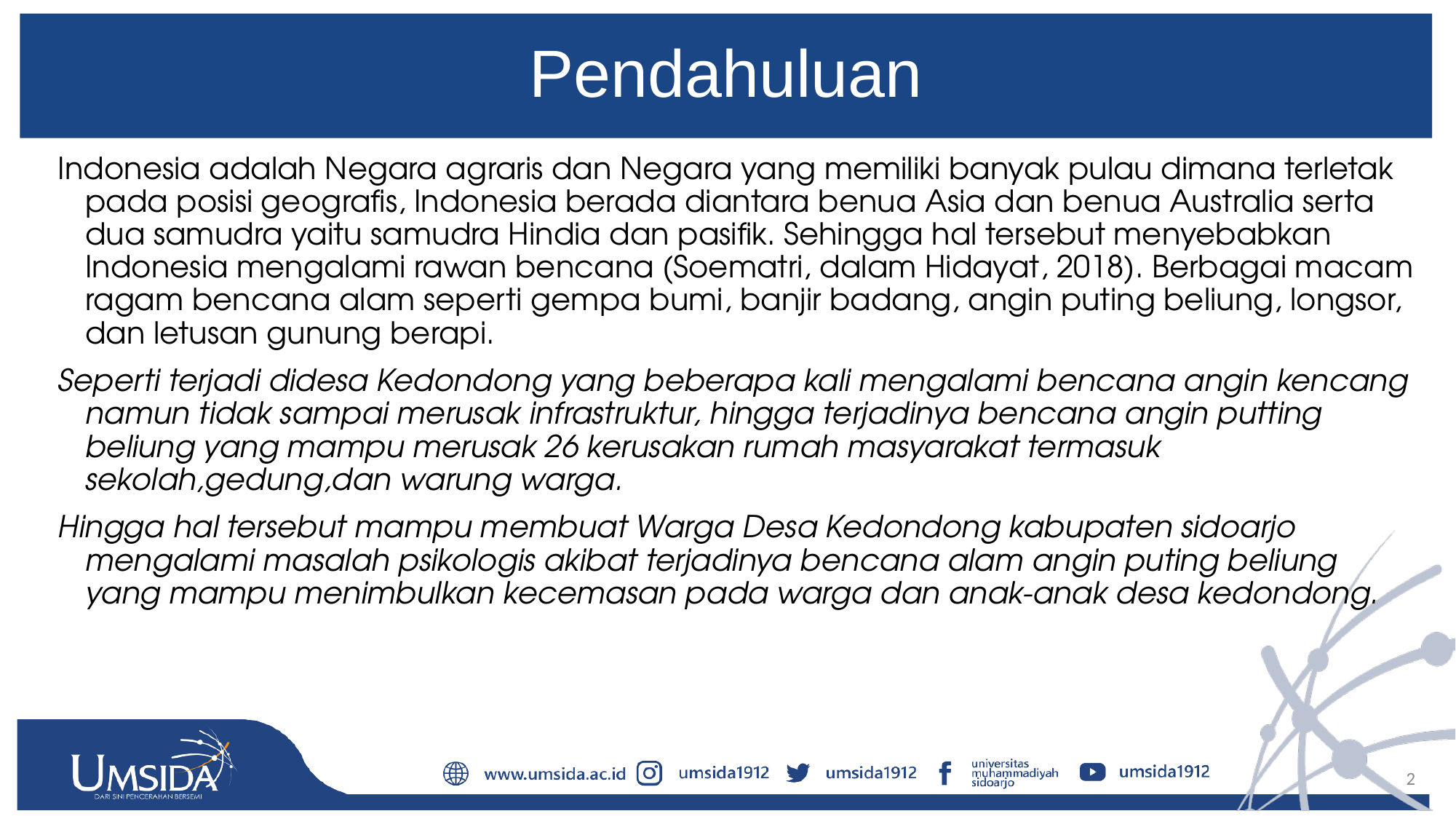

# Pendahuluan
Indonesia adalah Negara agraris dan Negara yang memiliki banyak pulau dimana terletak pada posisi geografis, Indonesia berada diantara benua Asia dan benua Australia serta dua samudra yaitu samudra Hindia dan pasifik. Sehingga hal tersebut menyebabkan Indonesia mengalami rawan bencana (Soematri, dalam Hidayat, 2018). Berbagai macam ragam bencana alam seperti gempa bumi, banjir badang, angin puting beliung, longsor, dan letusan gunung berapi.
Seperti terjadi didesa Kedondong yang beberapa kali mengalami bencana angin kencang namun tidak sampai merusak infrastruktur, hingga terjadinya bencana angin putting beliung yang mampu merusak 26 kerusakan rumah masyarakat termasuk sekolah,gedung,dan warung warga.
Hingga hal tersebut mampu membuat Warga Desa Kedondong kabupaten sidoarjo mengalami masalah psikologis akibat terjadinya bencana alam angin puting beliung yang mampu menimbulkan kecemasan pada warga dan anak-anak desa kedondong.